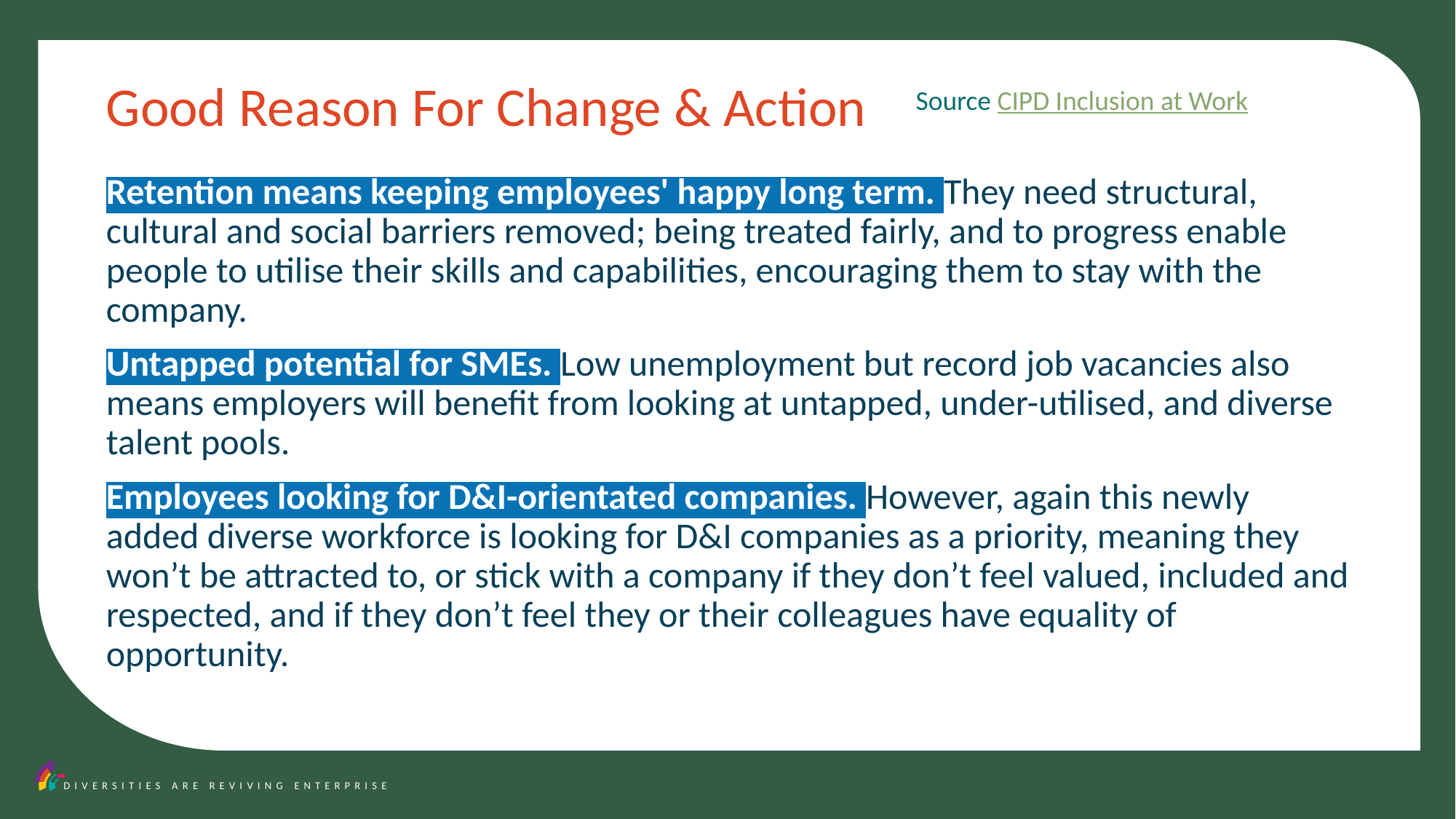

Good Reason For Change & Action
Source CIPD Inclusion at Work
Retention means keeping employees' happy long term. They need structural, cultural and social barriers removed; being treated fairly, and to progress enable people to utilise their skills and capabilities, encouraging them to stay with the company.
Untapped potential for SMEs. Low unemployment but record job vacancies also means employers will benefit from looking at untapped, under-utilised, and diverse talent pools.
Employees looking for D&I-orientated companies. However, again this newly added diverse workforce is looking for D&I companies as a priority, meaning they won’t be attracted to, or stick with a company if they don’t feel valued, included and respected, and if they don’t feel they or their colleagues have equality of opportunity.